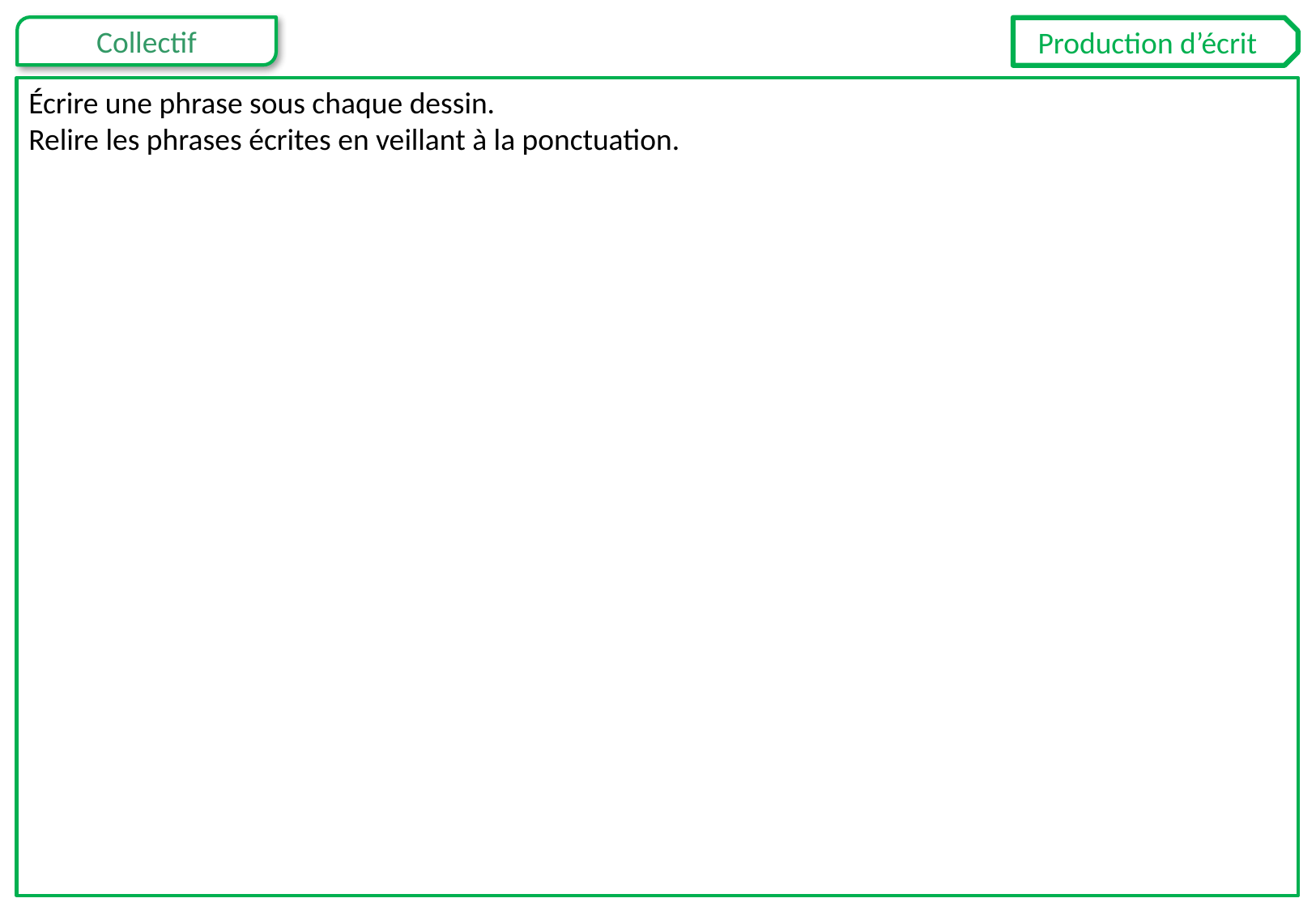

Production d’écrit
Écrire une phrase sous chaque dessin.
Relire les phrases écrites en veillant à la ponctuation.